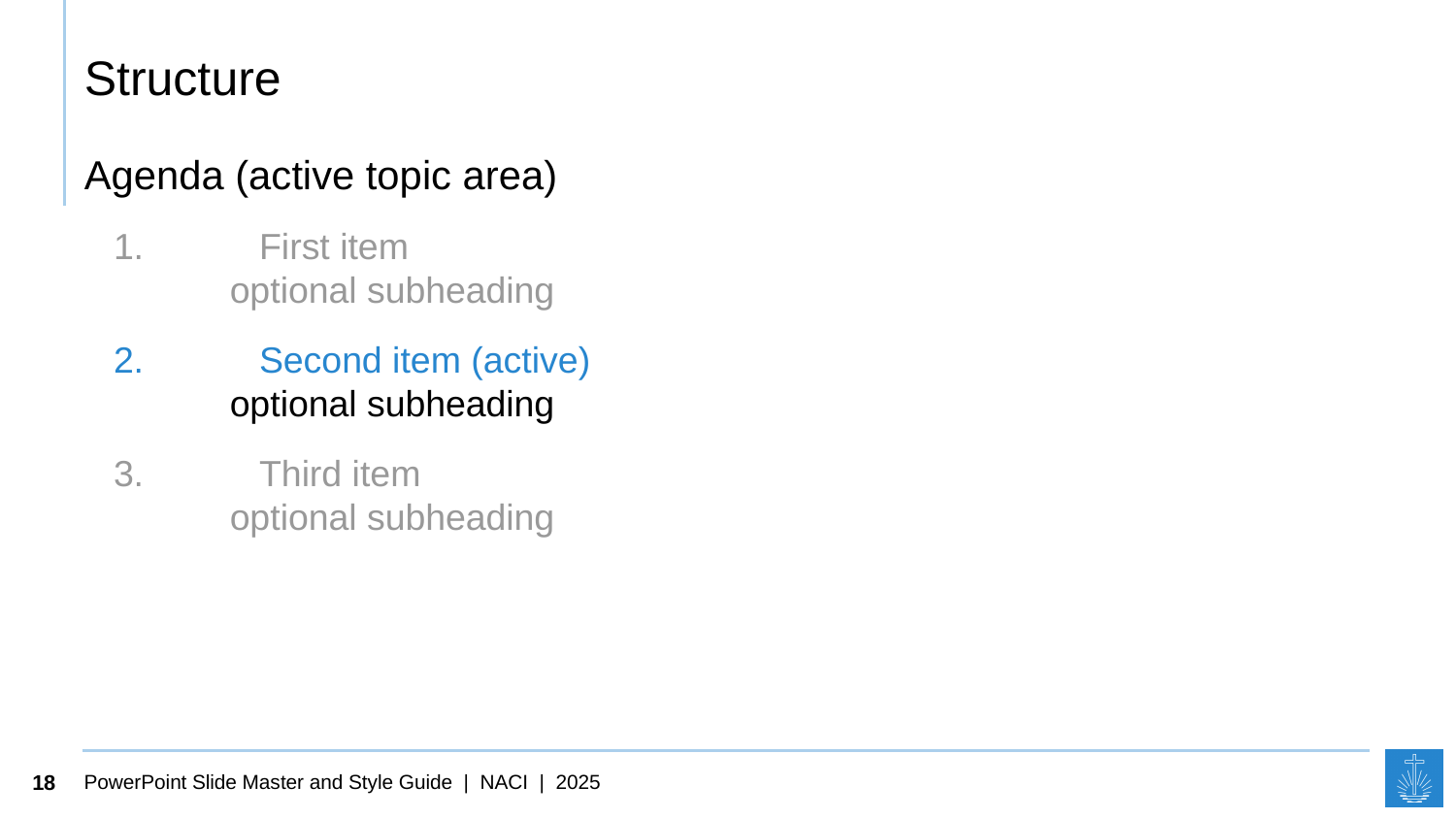

# Structure
Agenda (active topic area)
1.	First item
	optional subheading
2.	Second item (active)
	optional subheading
3.	Third item
	optional subheading